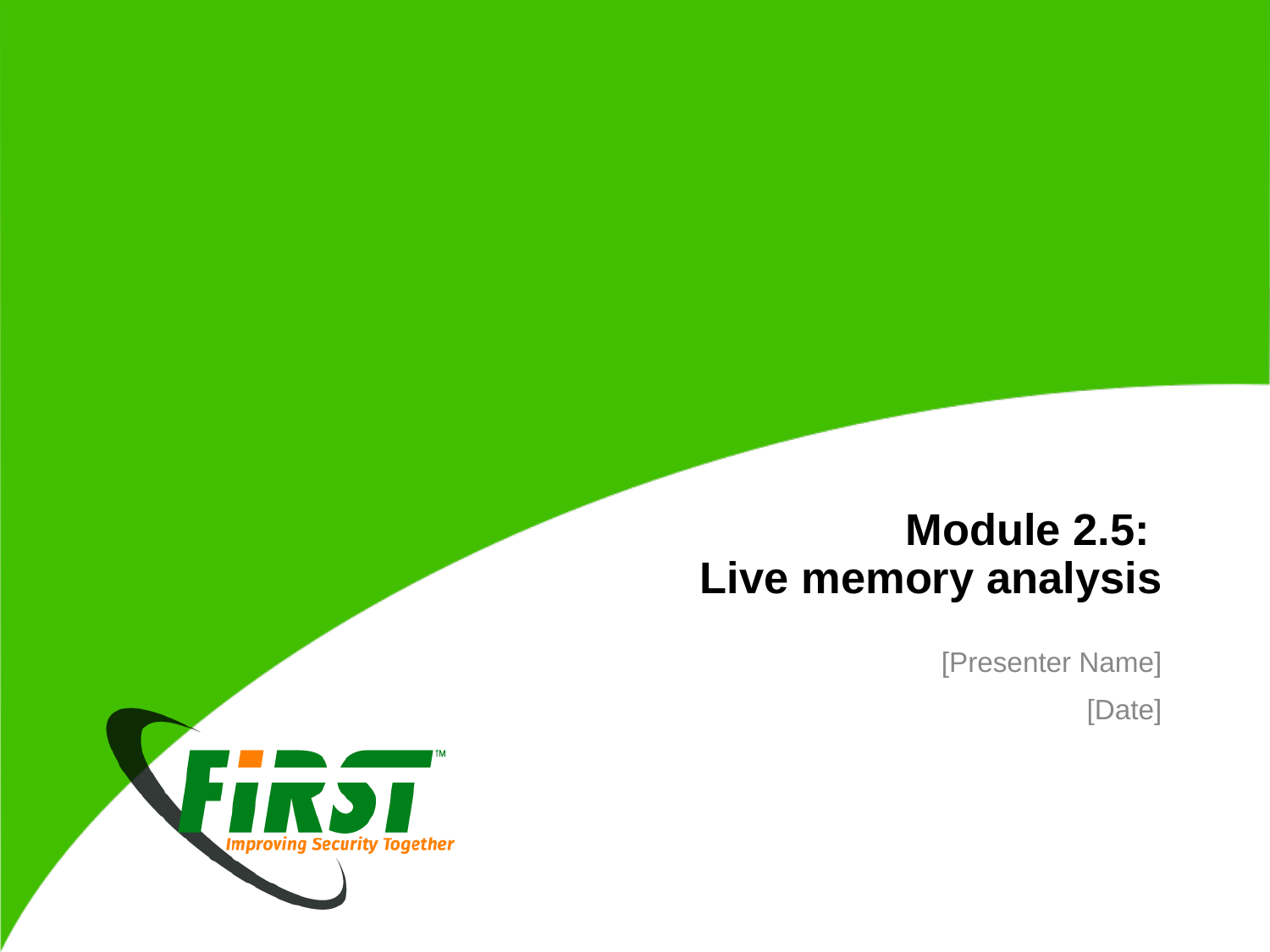

# Module 2.5: Live memory analysis
[Presenter Name]
[Date]